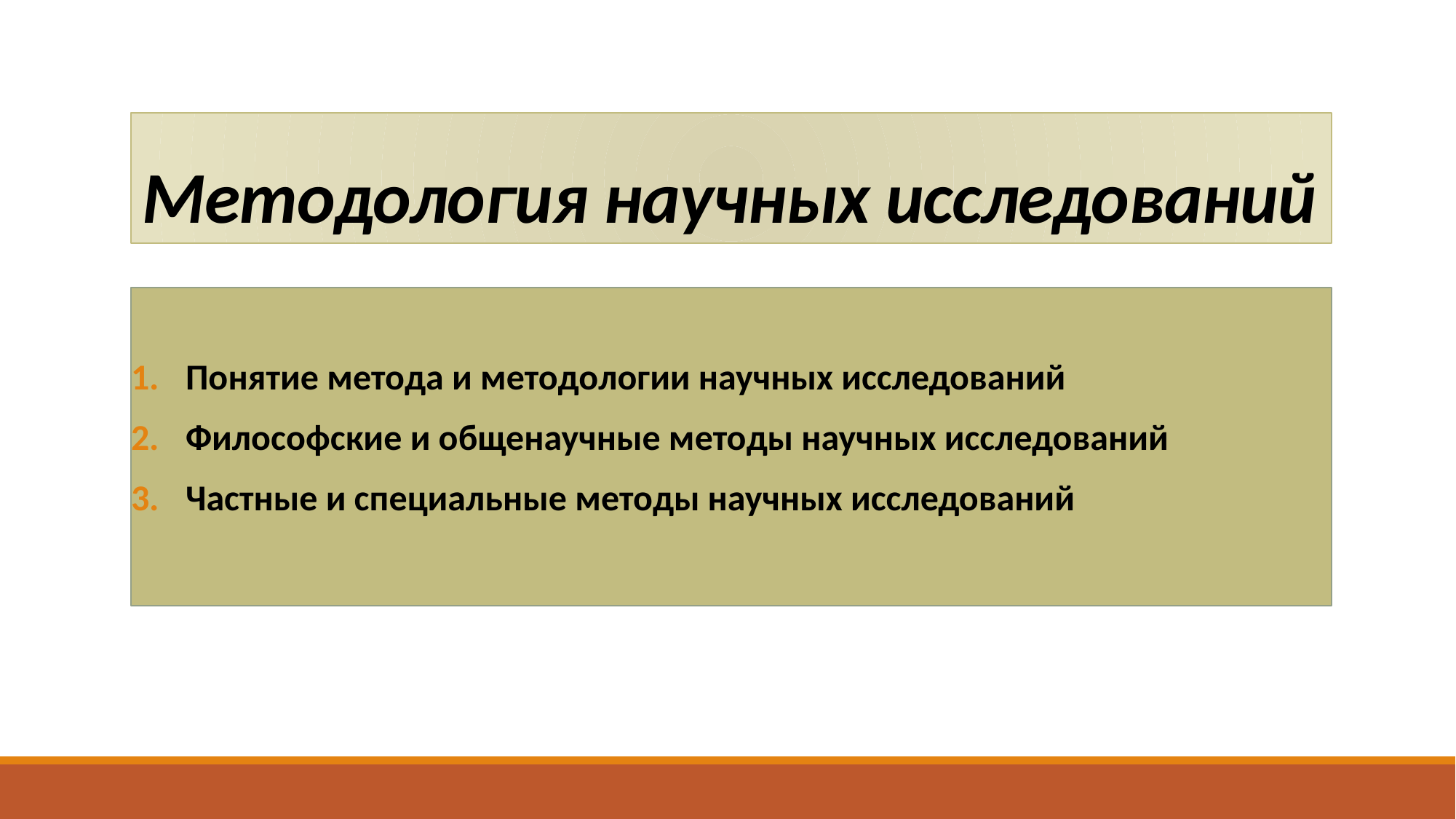

# Методология научных исследований

Понятие метода и методологии научных исследований
Философские и общенаучные методы научных исследований
Частные и специальные методы научных исследований